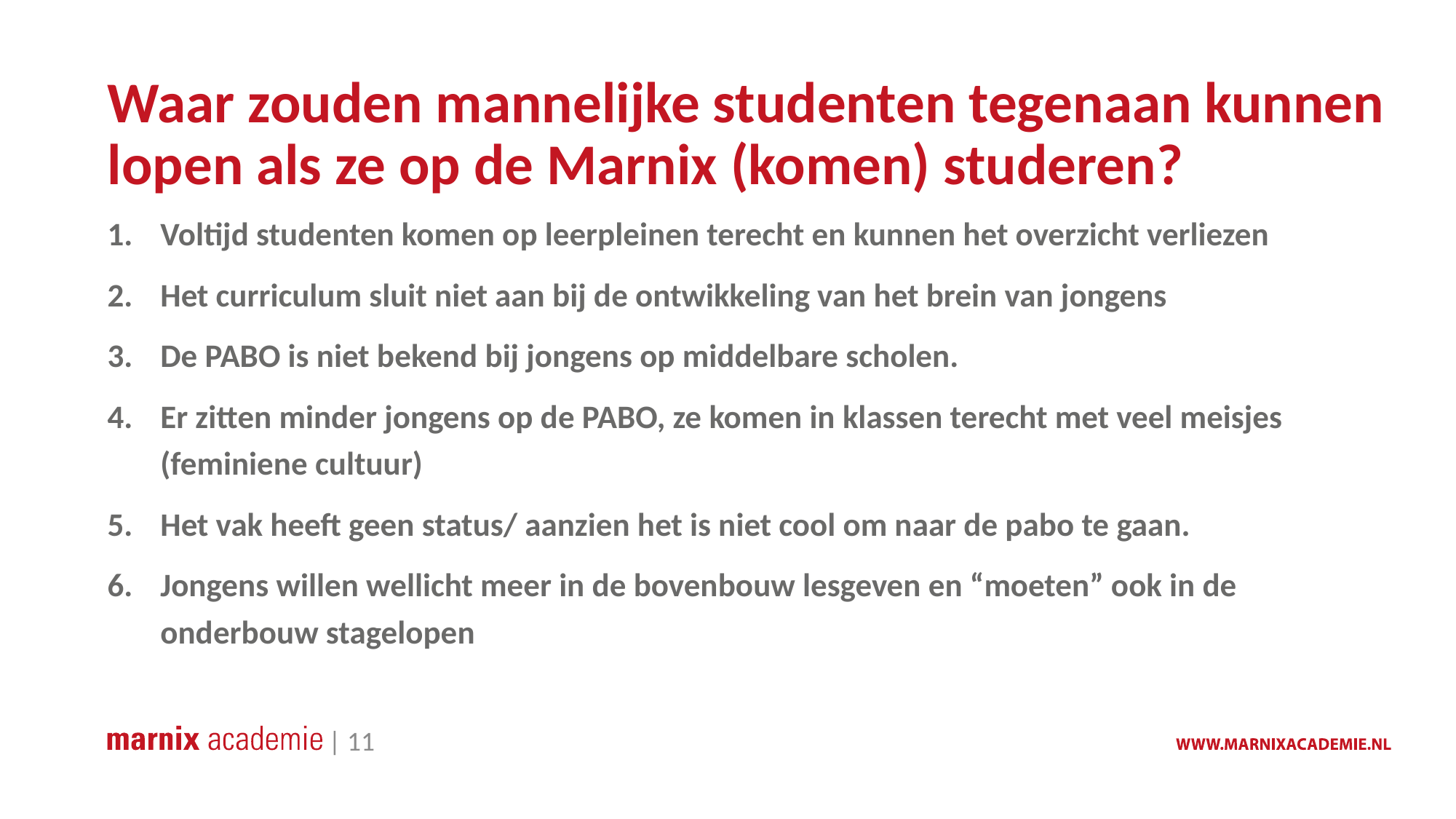

# Waar zouden mannelijke studenten tegenaan kunnen lopen als ze op de Marnix (komen) studeren?
Voltijd studenten komen op leerpleinen terecht en kunnen het overzicht verliezen
Het curriculum sluit niet aan bij de ontwikkeling van het brein van jongens
De PABO is niet bekend bij jongens op middelbare scholen.
Er zitten minder jongens op de PABO, ze komen in klassen terecht met veel meisjes (feminiene cultuur)
Het vak heeft geen status/ aanzien het is niet cool om naar de pabo te gaan.
Jongens willen wellicht meer in de bovenbouw lesgeven en “moeten” ook in de onderbouw stagelopen
 | 11